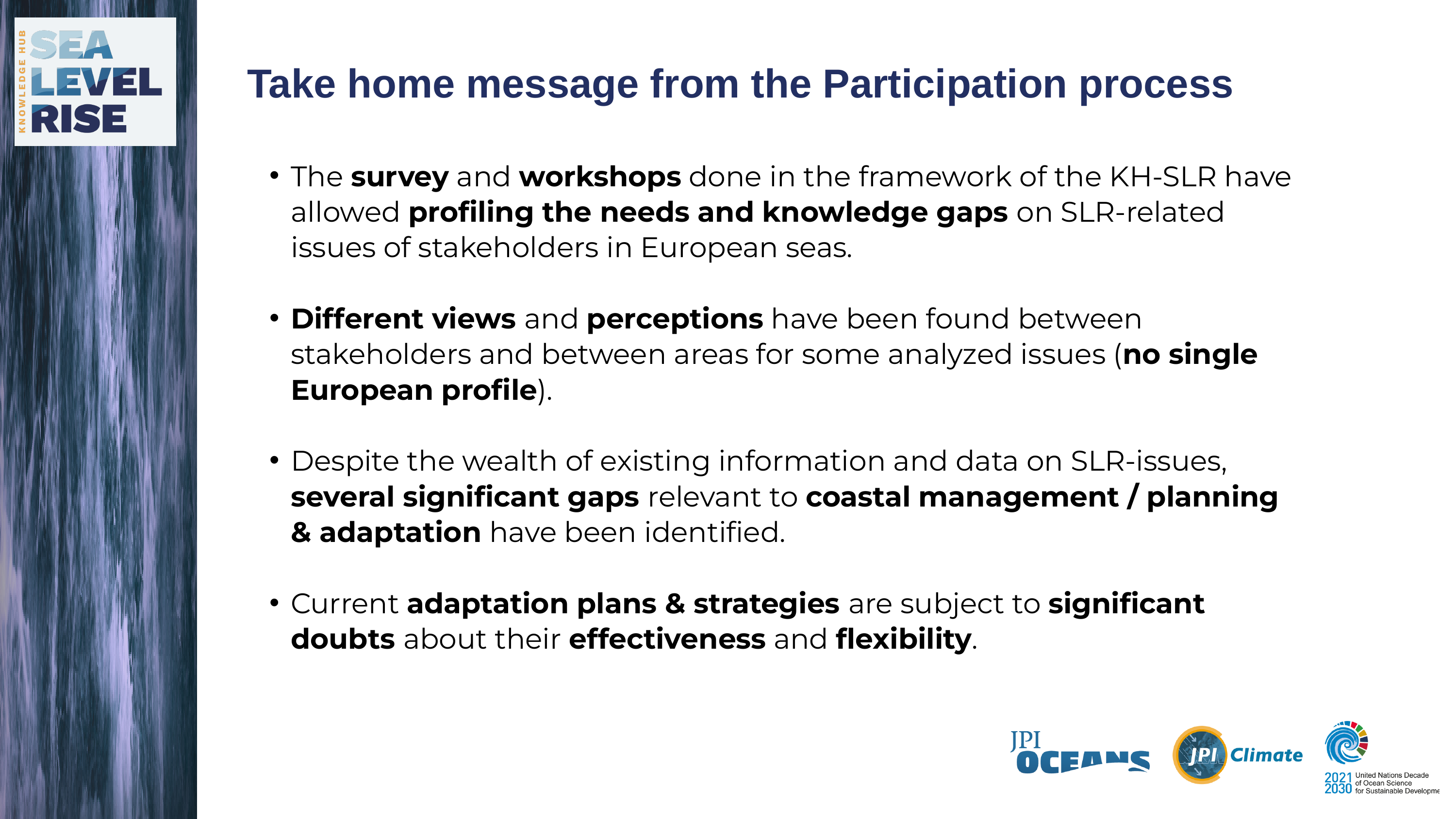

Take home message from the Participation process
The survey and workshops done in the framework of the KH-SLR have allowed profiling the needs and knowledge gaps on SLR-related issues of stakeholders in European seas.

Different views and perceptions have been found between stakeholders and between areas for some analyzed issues (no single European profile).

Despite the wealth of existing information and data on SLR-issues, several significant gaps relevant to coastal management / planning & adaptation have been identified.

Current adaptation plans & strategies are subject to significant doubts about their effectiveness and flexibility.